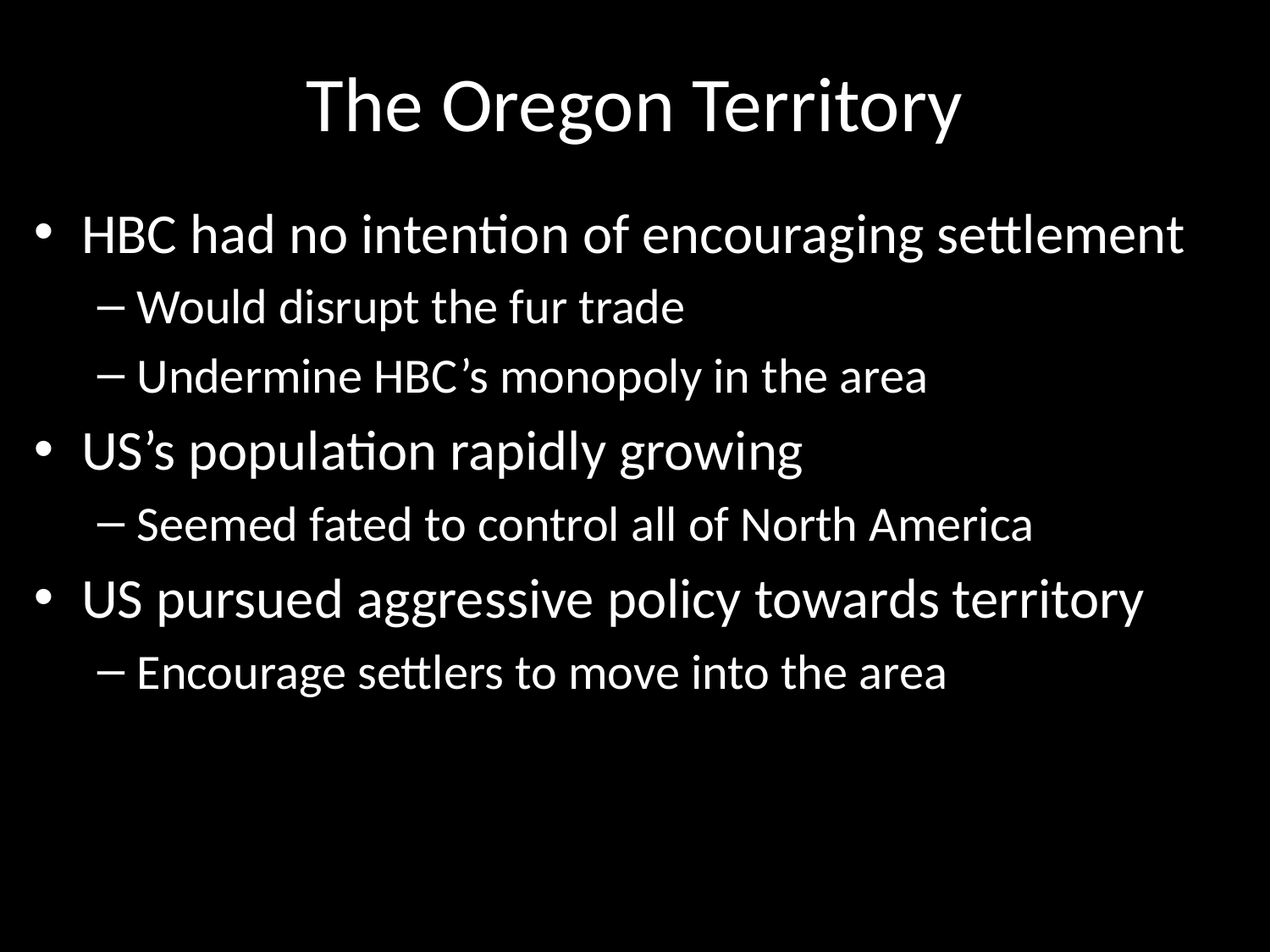

# The Oregon Territory
HBC had no intention of encouraging settlement
Would disrupt the fur trade
Undermine HBC’s monopoly in the area
US’s population rapidly growing
Seemed fated to control all of North America
US pursued aggressive policy towards territory
Encourage settlers to move into the area